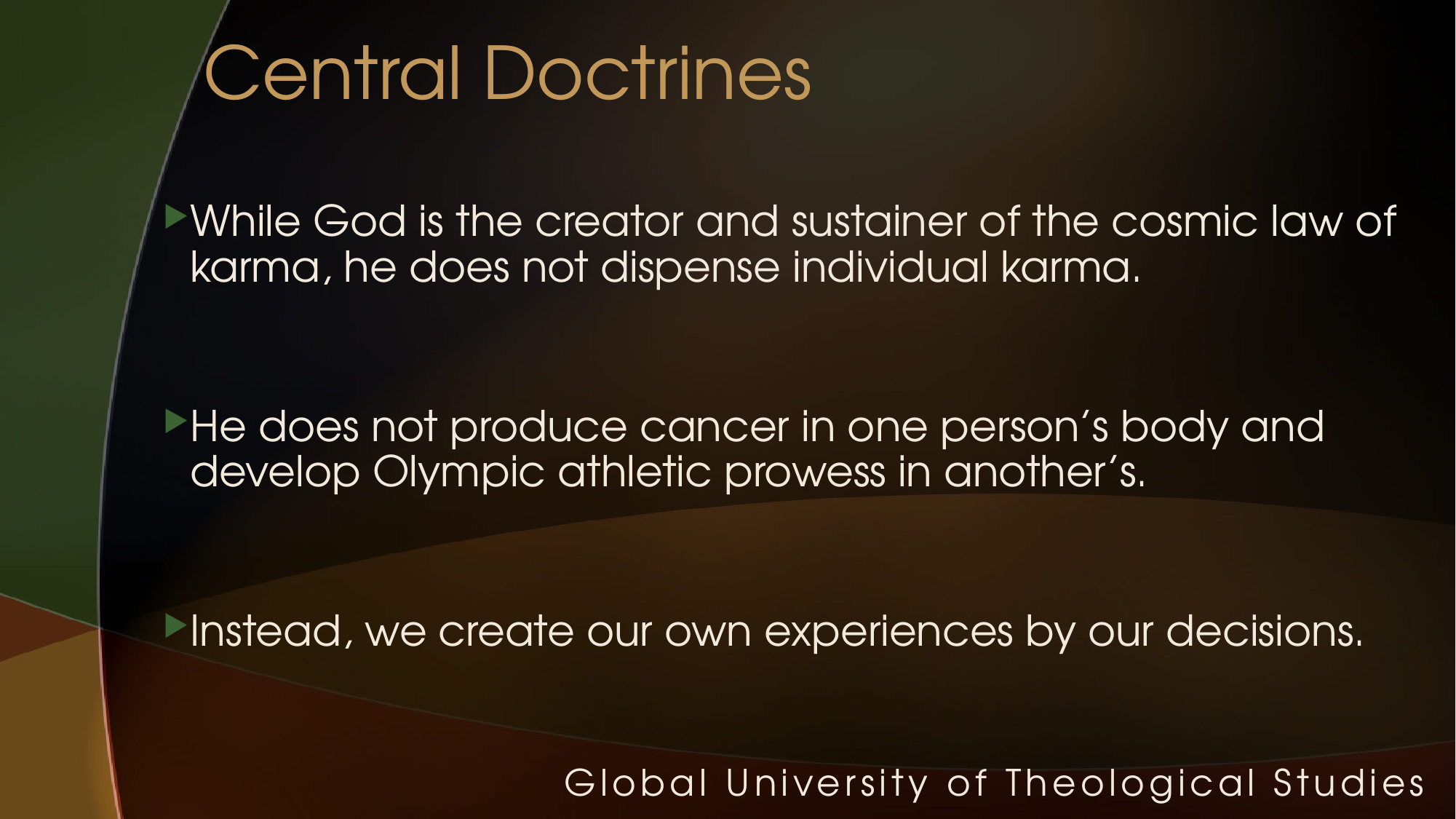

# Central Doctrines

While God is the creator and sustainer of the cosmic law of karma, he does not dispense individual karma.

He does not produce cancer in one person’s body and develop Olympic athletic prowess in another’s.

Instead, we create our own experiences by our decisions.
Global University of Theological Studies